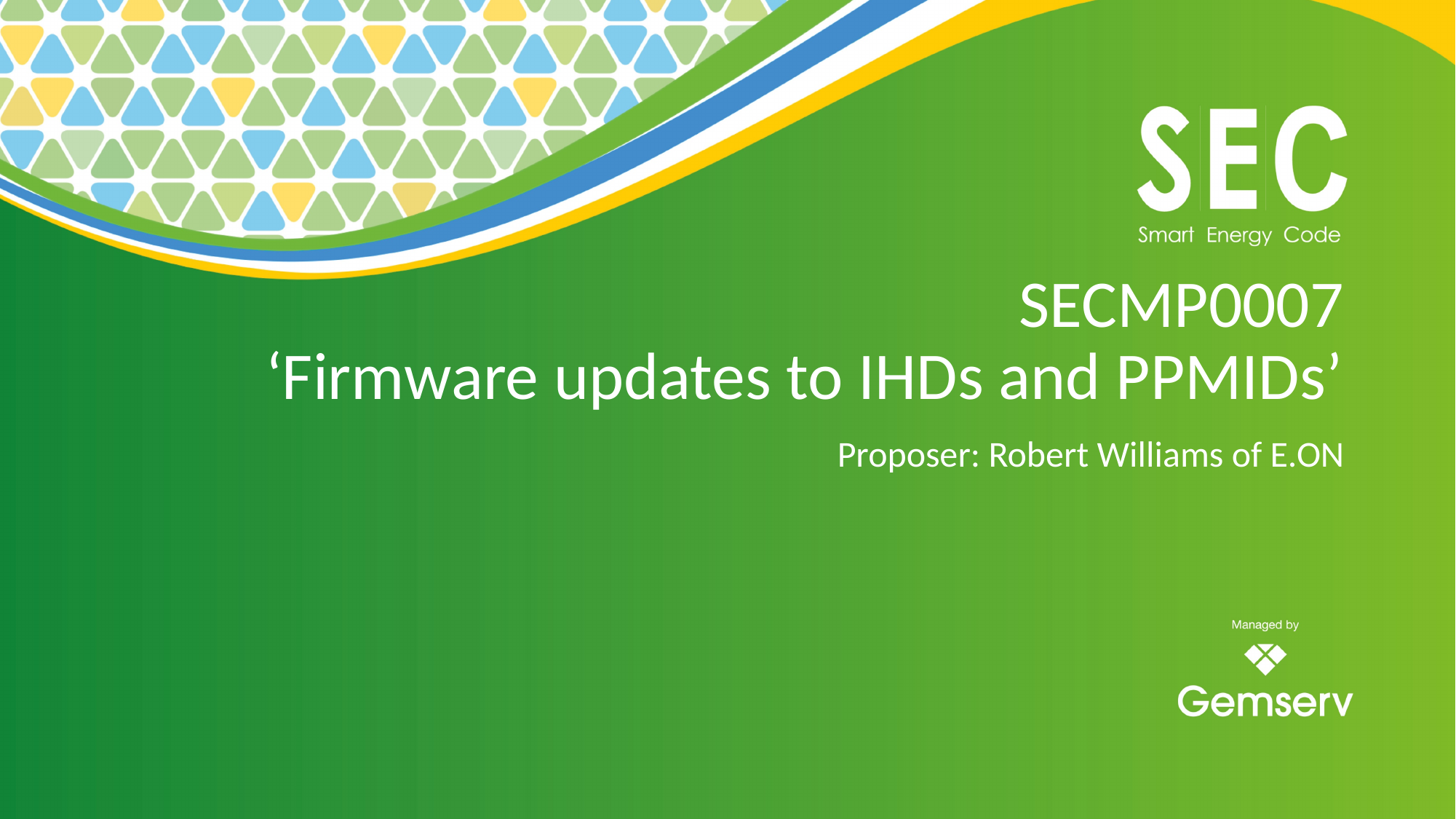

# SECMP0007 ‘Firmware updates to IHDs and PPMIDs’
Proposer: Robert Williams of E.ON